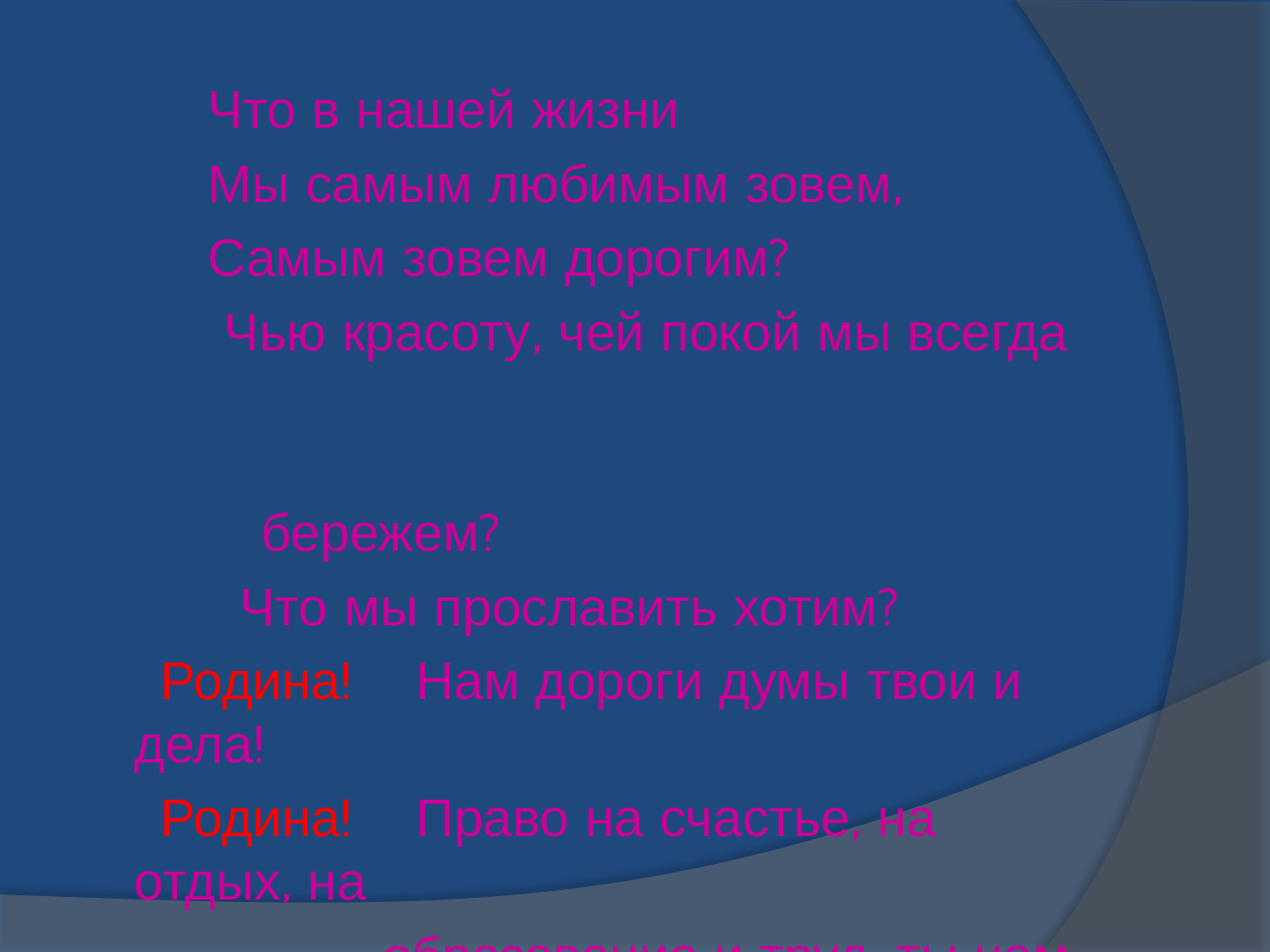

Что в нашей жизни
        Мы самым любимым зовем,
        Самым зовем дорогим?
         Чью красоту, чей покой мы всегда
                                                                        бережем?
          Что мы прославить хотим?
     Родина!    Нам дороги думы твои и дела!
     Родина!    Право на счастье, на отдых, на
                   образование и труд, ты нам дала!!!